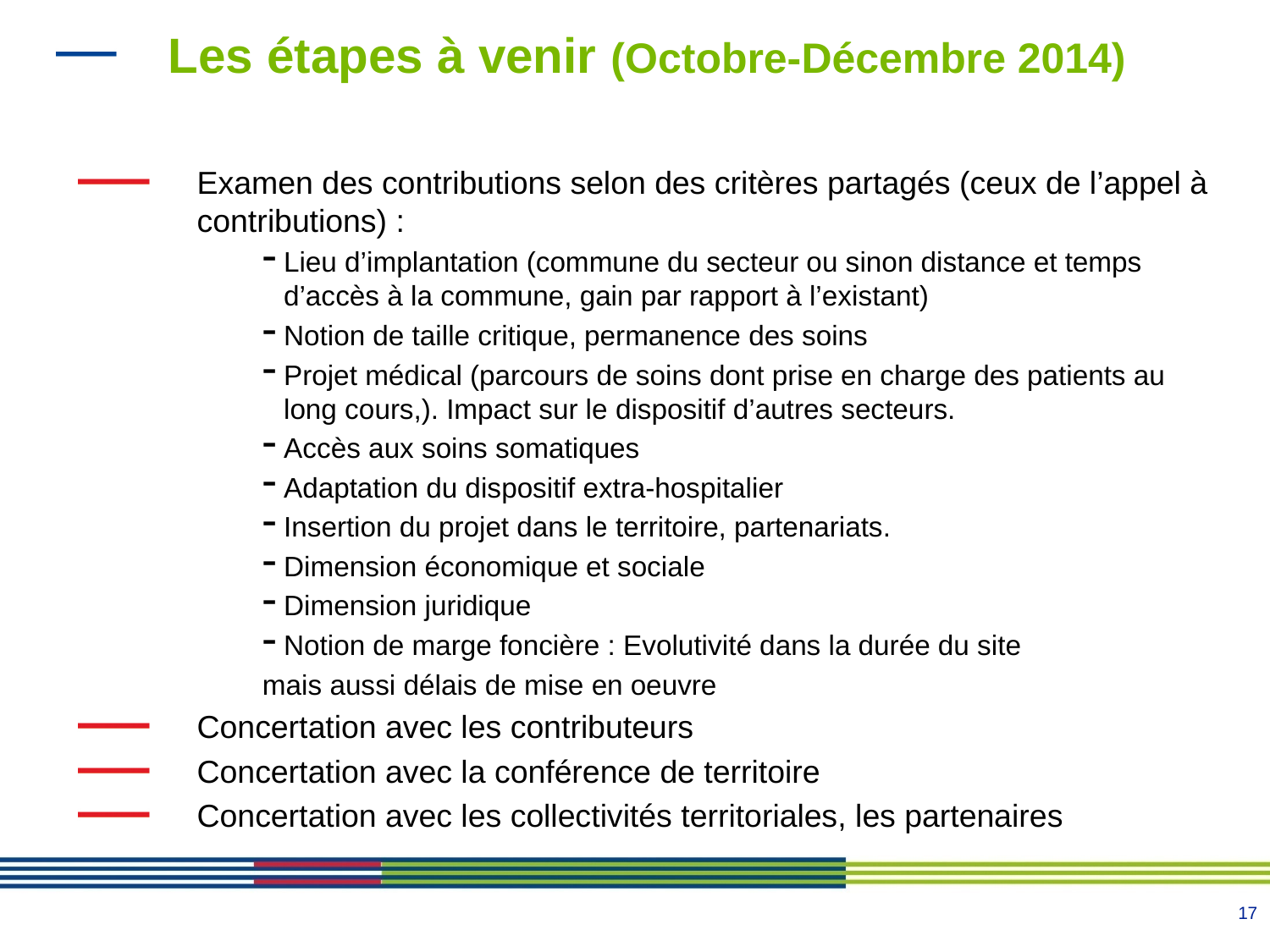

# Les étapes à venir (Octobre-Décembre 2014)
Examen des contributions selon des critères partagés (ceux de l’appel à contributions) :
Lieu d’implantation (commune du secteur ou sinon distance et temps d’accès à la commune, gain par rapport à l’existant)
Notion de taille critique, permanence des soins
Projet médical (parcours de soins dont prise en charge des patients au long cours,). Impact sur le dispositif d’autres secteurs.
Accès aux soins somatiques
Adaptation du dispositif extra-hospitalier
Insertion du projet dans le territoire, partenariats.
Dimension économique et sociale
Dimension juridique
Notion de marge foncière : Evolutivité dans la durée du site
mais aussi délais de mise en oeuvre
Concertation avec les contributeurs
Concertation avec la conférence de territoire
Concertation avec les collectivités territoriales, les partenaires